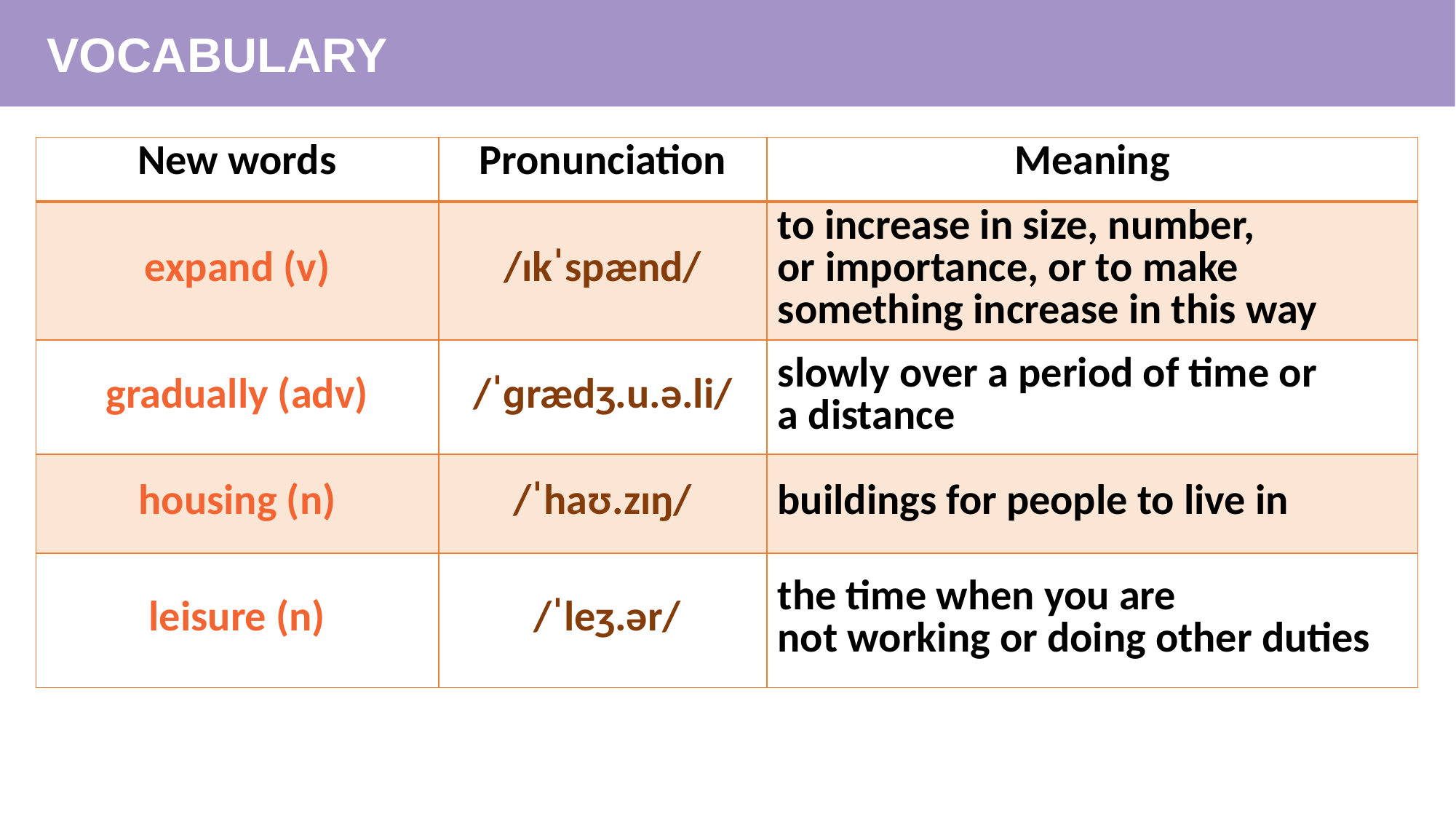

VOCABULARY
| New words | Pronunciation | Meaning |
| --- | --- | --- |
| expand (v) | /ɪkˈspænd/ | to increase in size, number, or importance, or to make something increase in this way |
| gradually (adv) | /ˈɡrædʒ.u.ə.li/ | slowly over a period of time or a distance |
| housing (n) | /ˈhaʊ.zɪŋ/ | buildings for people to live in |
| leisure (n) | /ˈleʒ.ər/ | the time when you are not working or doing other duties |